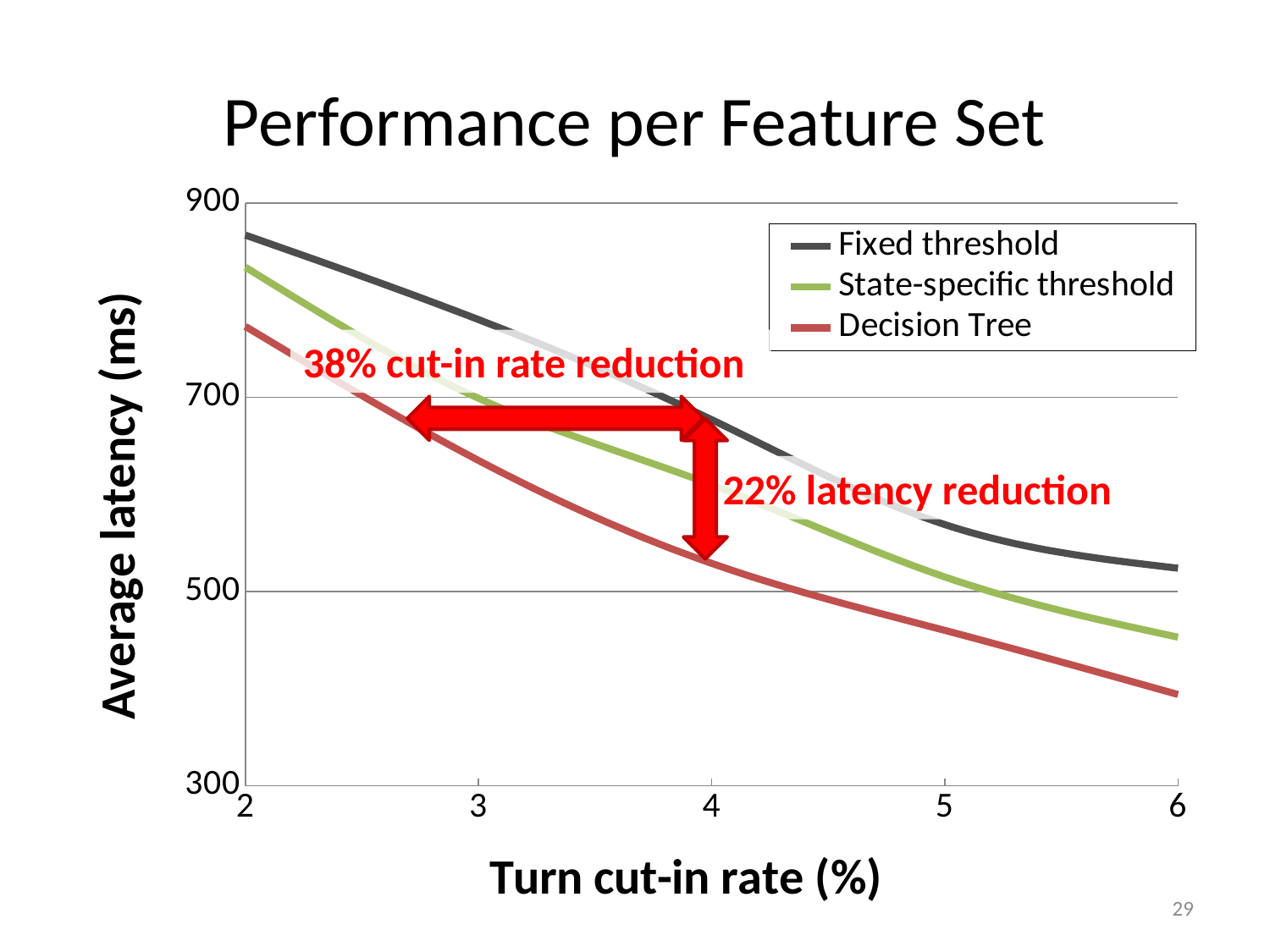

# Performance per Feature Set

### Chart

| Category | Fixed threshold | State-specific threshold | Decision Tree |
|---|---|---|---|
38% cut-in rate reduction

22% latency reduction

29